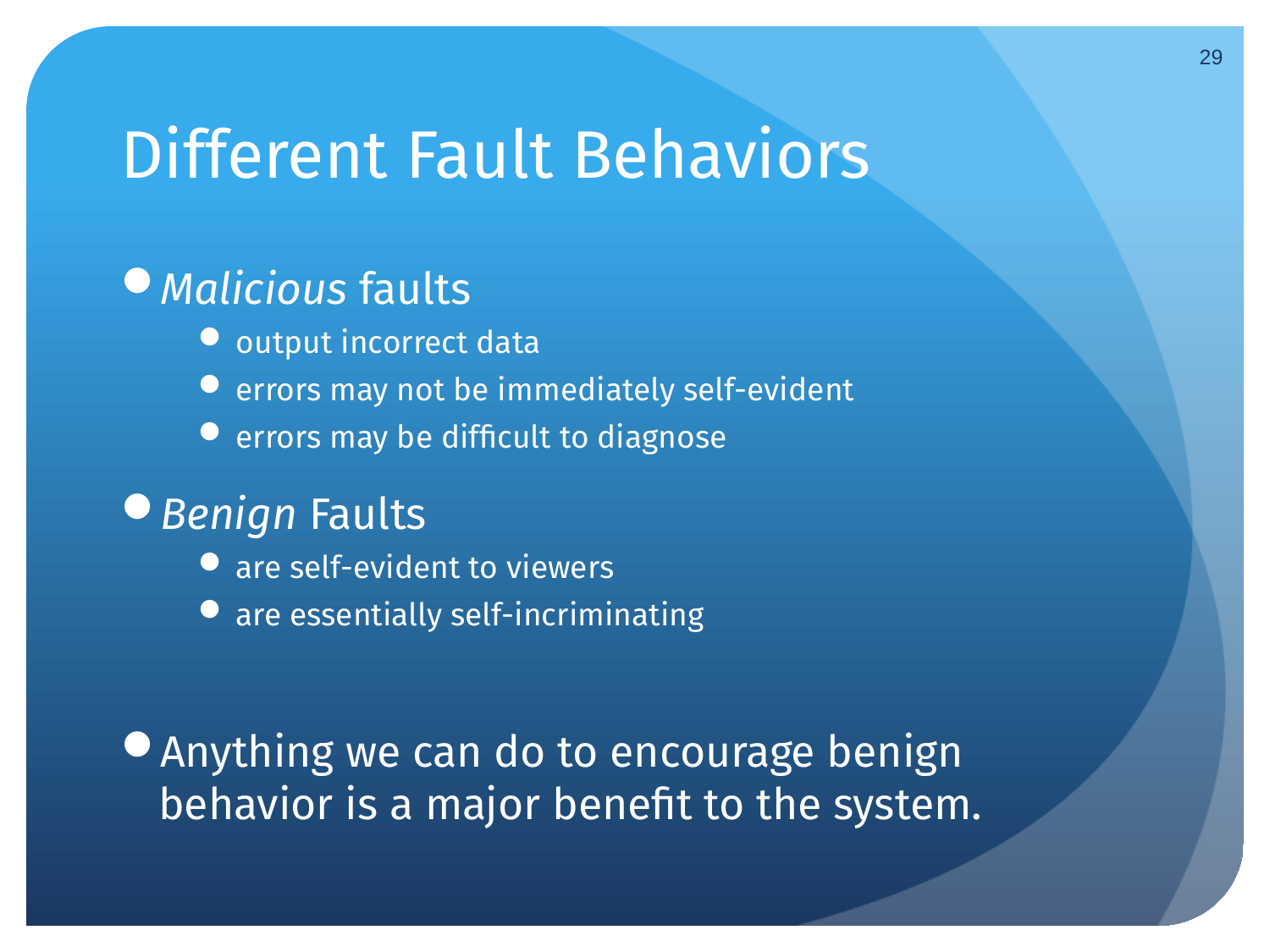

29
# Different Fault Behaviors
Malicious faults
output incorrect data
errors may not be immediately self-evident
errors may be difficult to diagnose
Benign Faults
are self-evident to viewers
are essentially self-incriminating

Anything we can do to encourage benign behavior is a major benefit to the system.